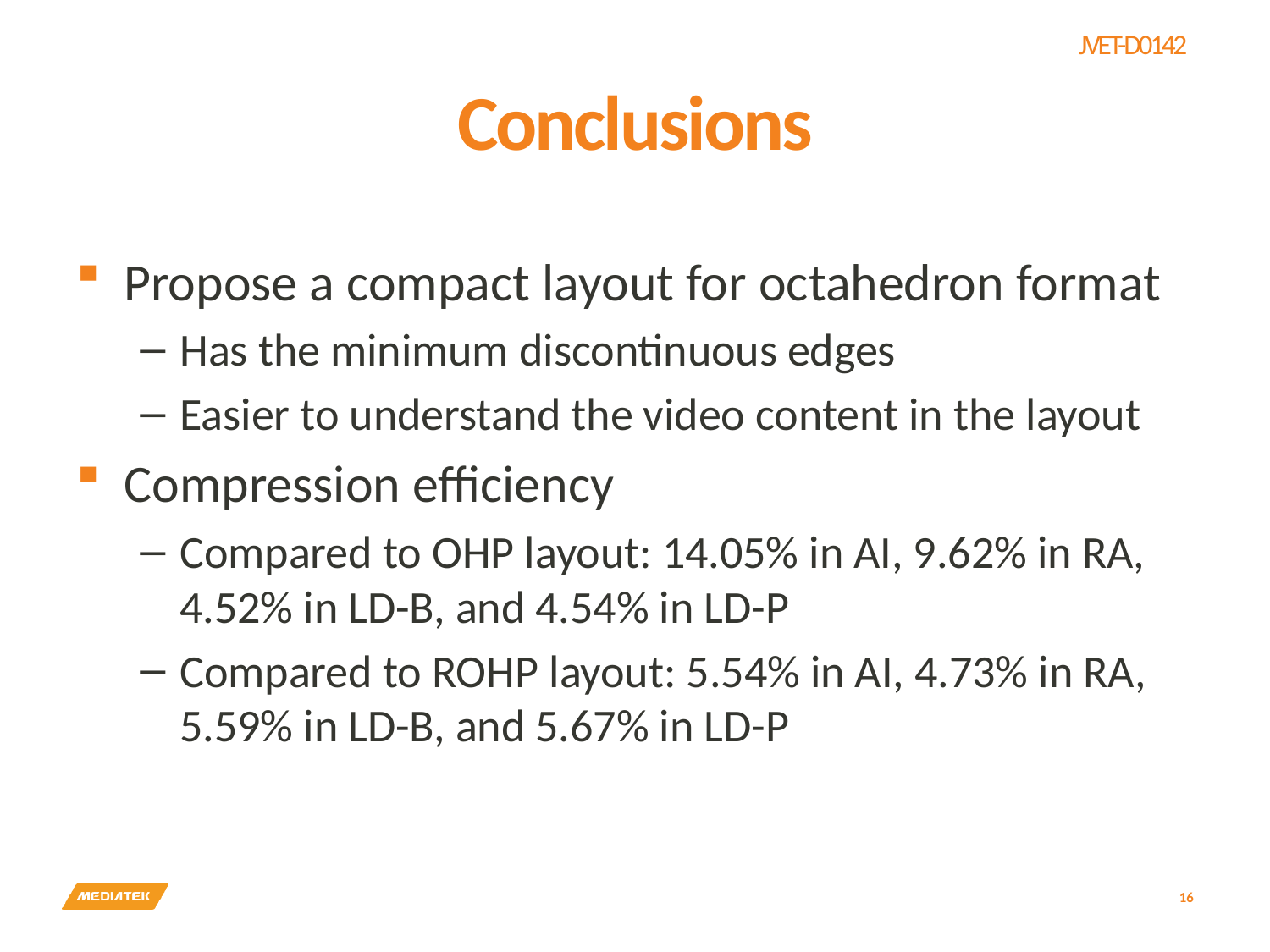

# Conclusions
Propose a compact layout for octahedron format
Has the minimum discontinuous edges
Easier to understand the video content in the layout
Compression efficiency
Compared to OHP layout: 14.05% in AI, 9.62% in RA, 4.52% in LD-B, and 4.54% in LD-P
Compared to ROHP layout: 5.54% in AI, 4.73% in RA, 5.59% in LD-B, and 5.67% in LD-P
16